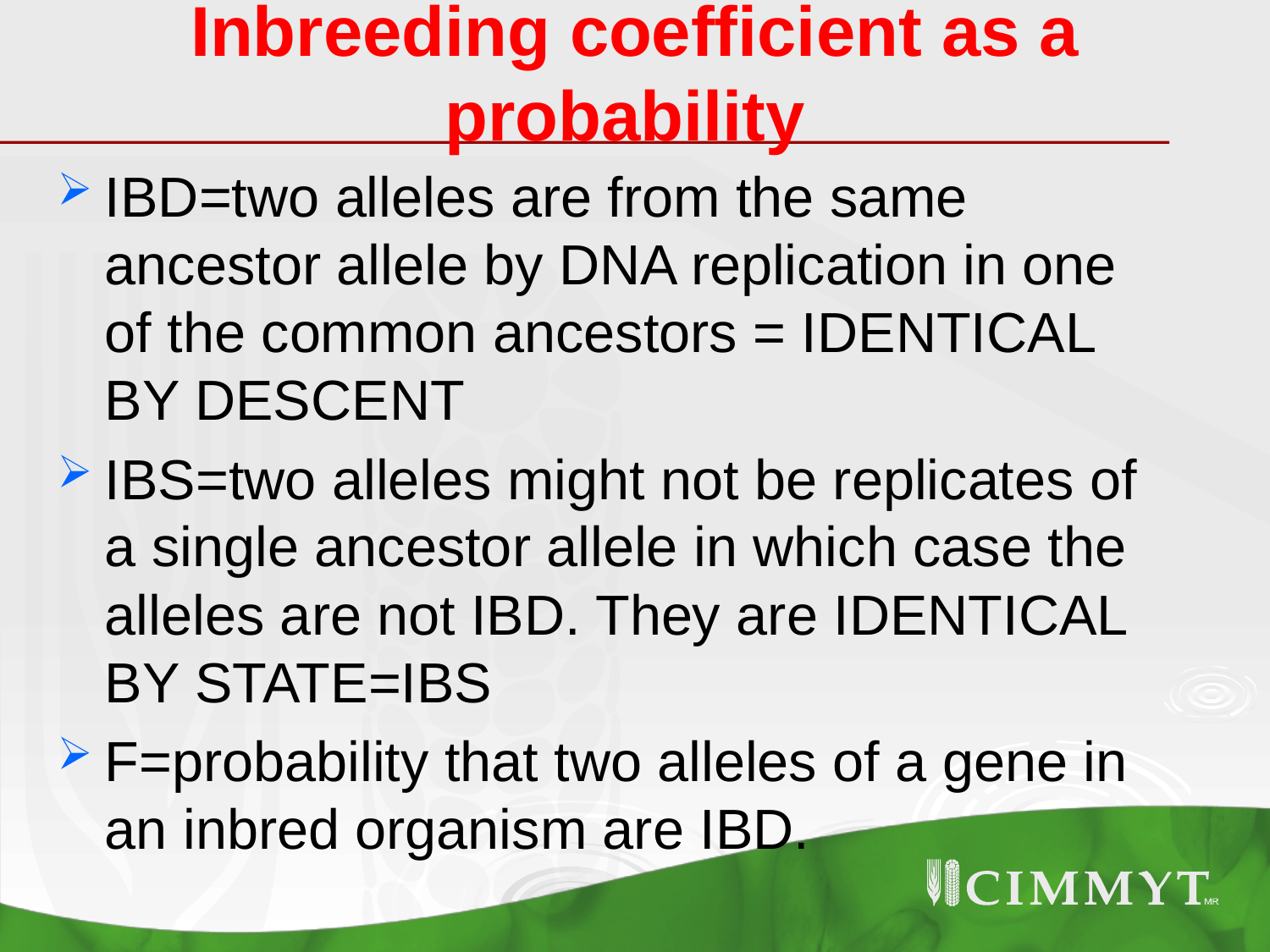

# Inbreeding coefficient as a probability
IBD=two alleles are from the same ancestor allele by DNA replication in one of the common ancestors = IDENTICAL BY DESCENT
IBS=two alleles might not be replicates of a single ancestor allele in which case the alleles are not IBD. They are IDENTICAL BY STATE=IBS
F=probability that two alleles of a gene in an inbred organism are IBD.